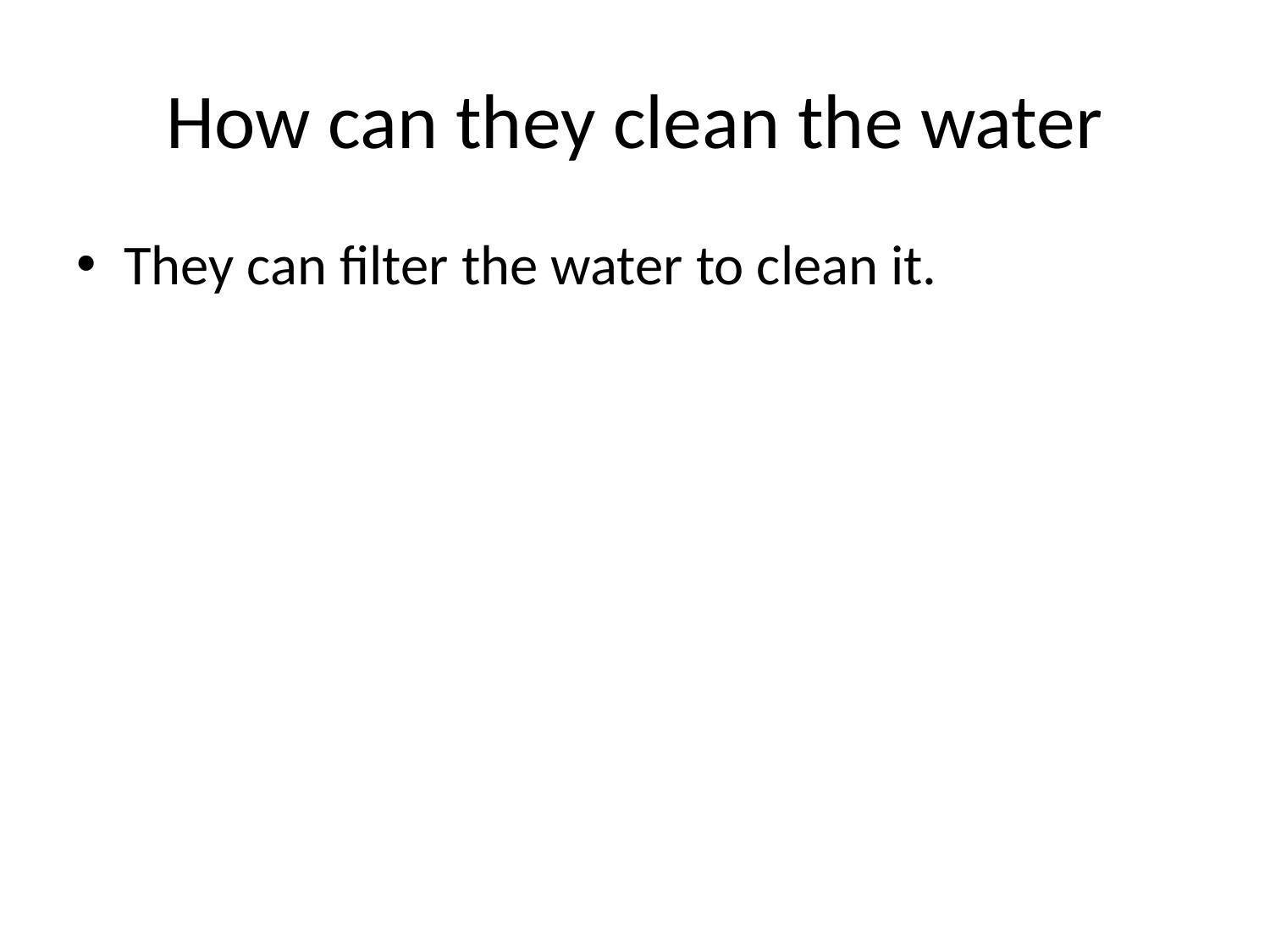

# How can they clean the water
They can filter the water to clean it.